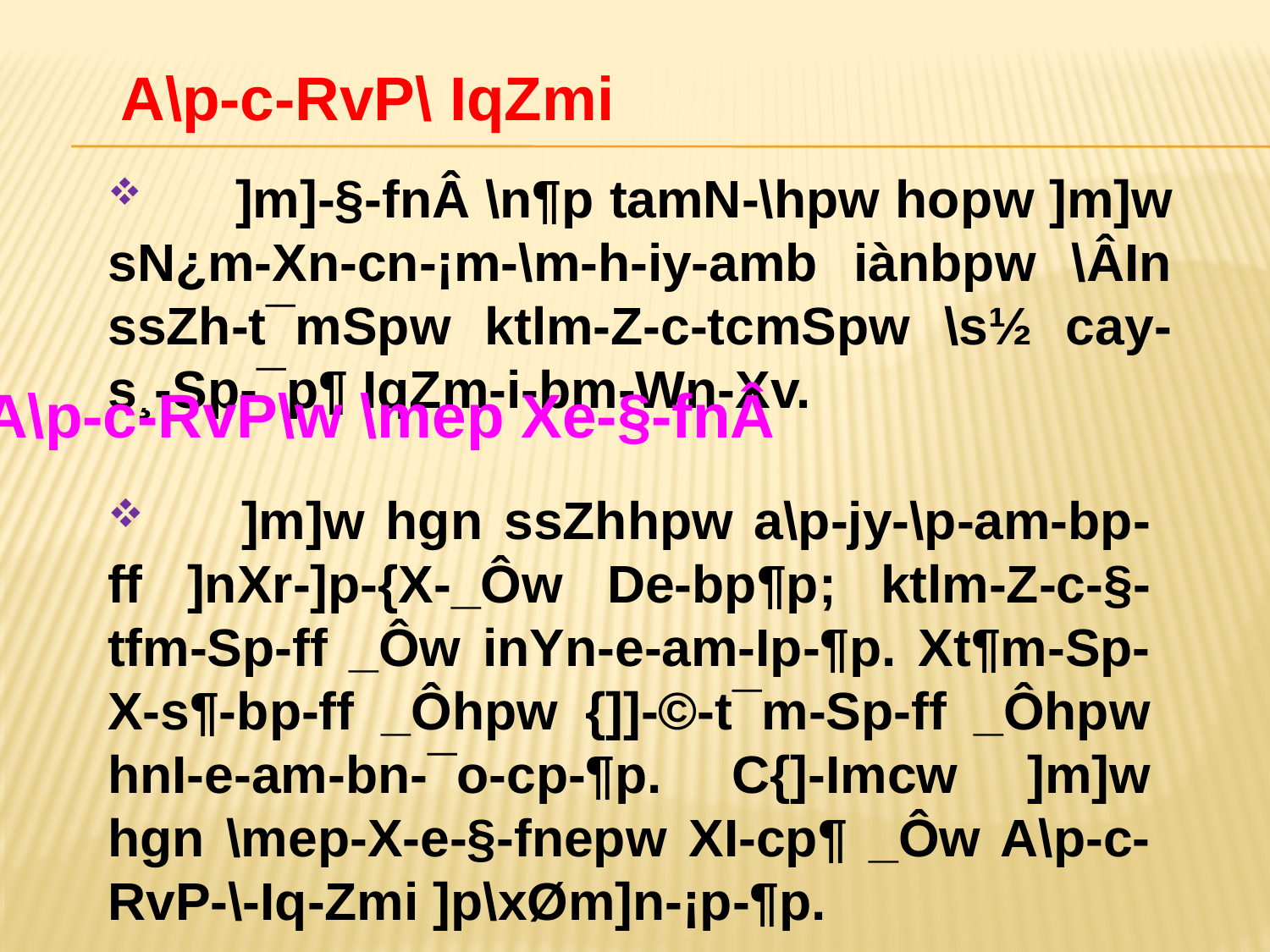

A\p-c-RvP\ IqZmi

 	]m]-§-fnÂ \n¶p tamN-\hpw ho­pw ]m]w sN¿m-Xn-cn-¡m-\m-h-iy-amb iànbpw \ÂIn ssZh-t¯mSpw ktlm-Z-c-tcmSpw \s½ cay-s¸-Sp-¯p¶ IqZm-i-bm-Wn-Xv.
A\p-c-RvP\w \mep Xe-§-fnÂ

 	]m]w hgn ssZhhpw a\p-jy-\p-am-bp-ff ]nXr-]p-{X-_Ôw De-bp¶p; ktlm-Z-c-§-tfm-Sp-ff _Ôw inYn-e-am-Ip-¶p. Xt¶m-Sp-X-s¶-bp-ff _Ôhpw {]]-©-t¯m-Sp-ff _Ôhpw hnI-e-am-bn-¯o-cp-¶p. C{]-Imcw ]m]w hgn \mep-X-e-§-fnepw XI-cp¶ _Ôw A\p-c-RvP-\-Iq-Zmi ]p\xØm]n-¡p-¶p.